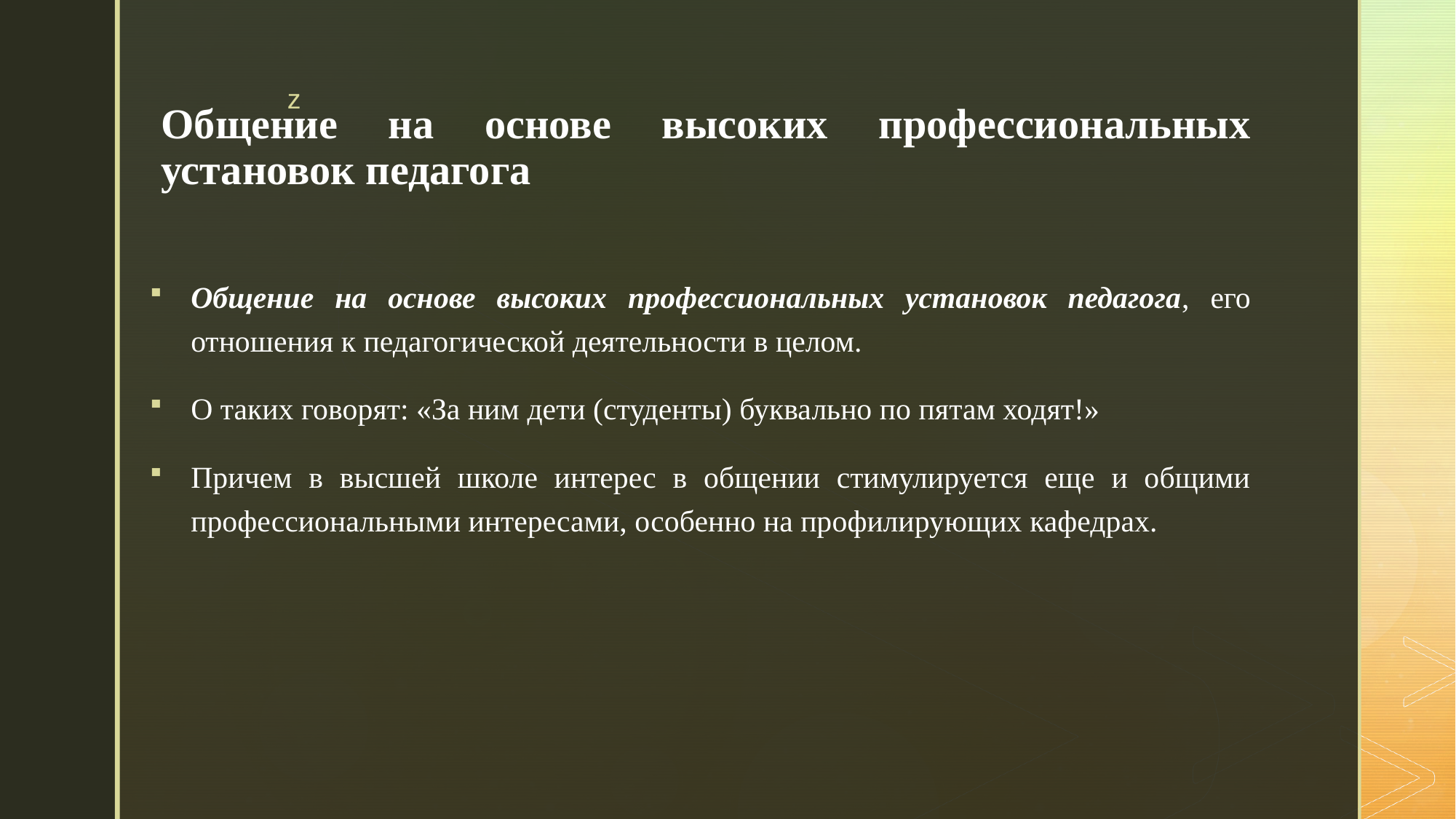

# Общение на основе высоких профессиональных установок педагога
Общение на основе высоких профессиональных установок педагога, его отношения к педагогической деятельности в целом.
О таких говорят: «За ним дети (студенты) буквально по пятам ходят!»
Причем в высшей школе интерес в общении стимулируется еще и общими профессиональными интересами, особенно на профилирующих кафедрах.